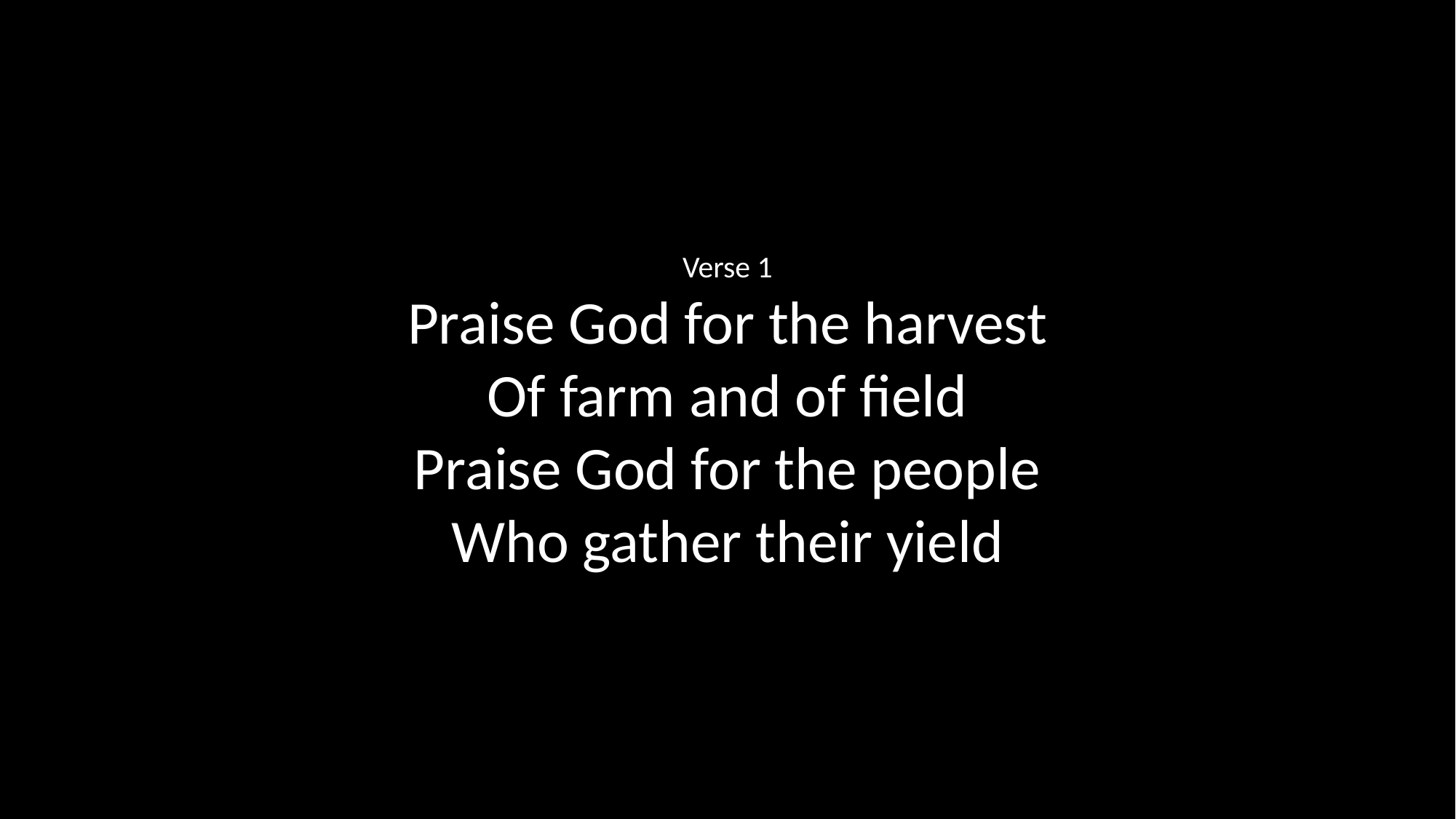

Verse 1
Praise God for the harvest
Of farm and of field
Praise God for the people
Who gather their yield